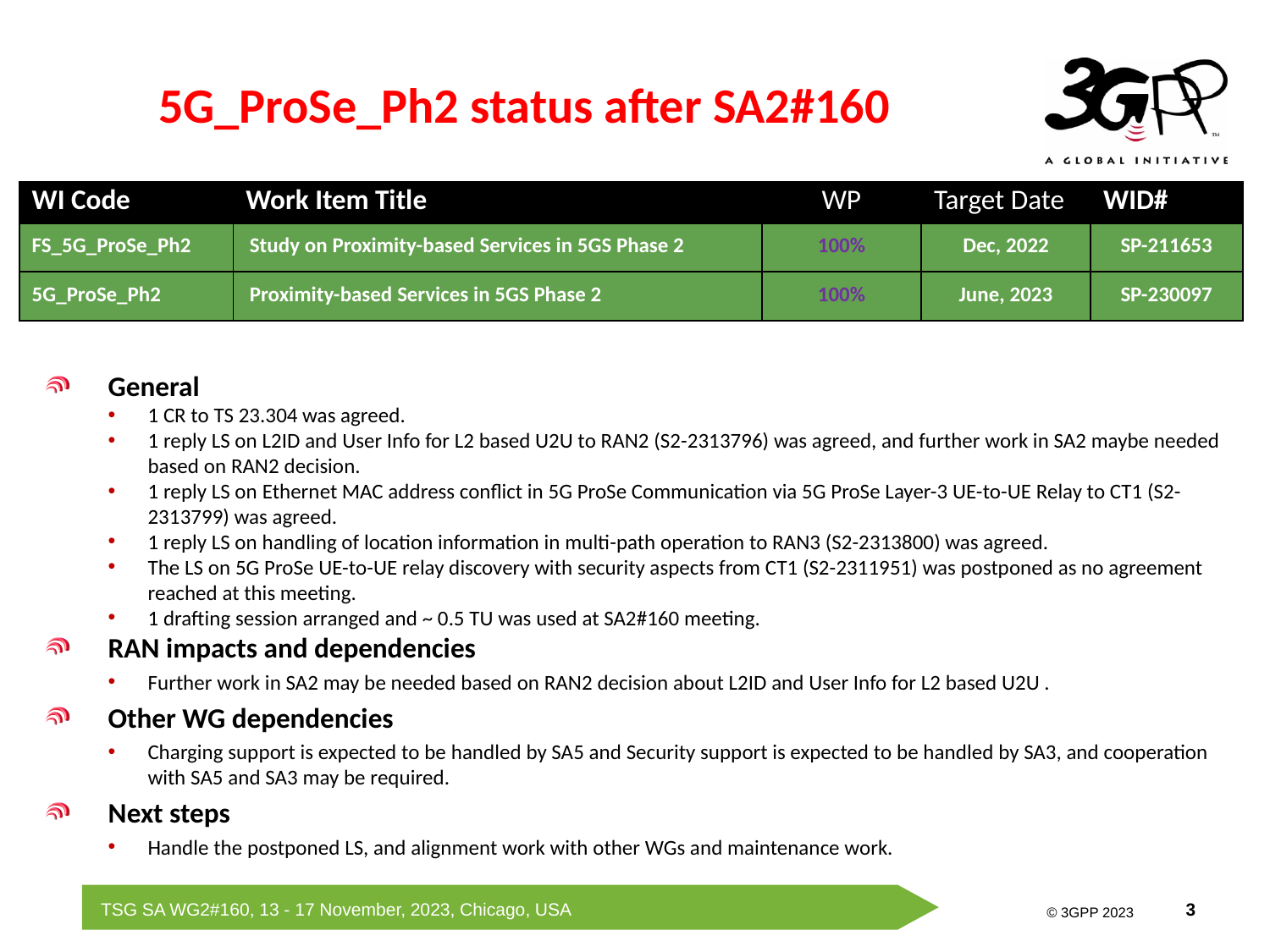

# 5G_ProSe_Ph2 status after SA2#160
| WI Code | Work Item Title | WP | Target Date | WID# |
| --- | --- | --- | --- | --- |
| FS\_5G\_ProSe\_Ph2 | Study on Proximity-based Services in 5GS Phase 2 | 100% | Dec, 2022 | SP-211653 |
| 5G\_ProSe\_Ph2 | Proximity-based Services in 5GS Phase 2 | 100% | June, 2023 | SP-230097 |
General
1 CR to TS 23.304 was agreed.
1 reply LS on L2ID and User Info for L2 based U2U to RAN2 (S2-2313796) was agreed, and further work in SA2 maybe needed based on RAN2 decision.
1 reply LS on Ethernet MAC address conflict in 5G ProSe Communication via 5G ProSe Layer-3 UE-to-UE Relay to CT1 (S2-2313799) was agreed.
1 reply LS on handling of location information in multi-path operation to RAN3 (S2-2313800) was agreed.
The LS on 5G ProSe UE-to-UE relay discovery with security aspects from CT1 (S2-2311951) was postponed as no agreement reached at this meeting.
1 drafting session arranged and ~ 0.5 TU was used at SA2#160 meeting.
RAN impacts and dependencies
Further work in SA2 may be needed based on RAN2 decision about L2ID and User Info for L2 based U2U .
Other WG dependencies
Charging support is expected to be handled by SA5 and Security support is expected to be handled by SA3, and cooperation with SA5 and SA3 may be required.
Next steps
Handle the postponed LS, and alignment work with other WGs and maintenance work.